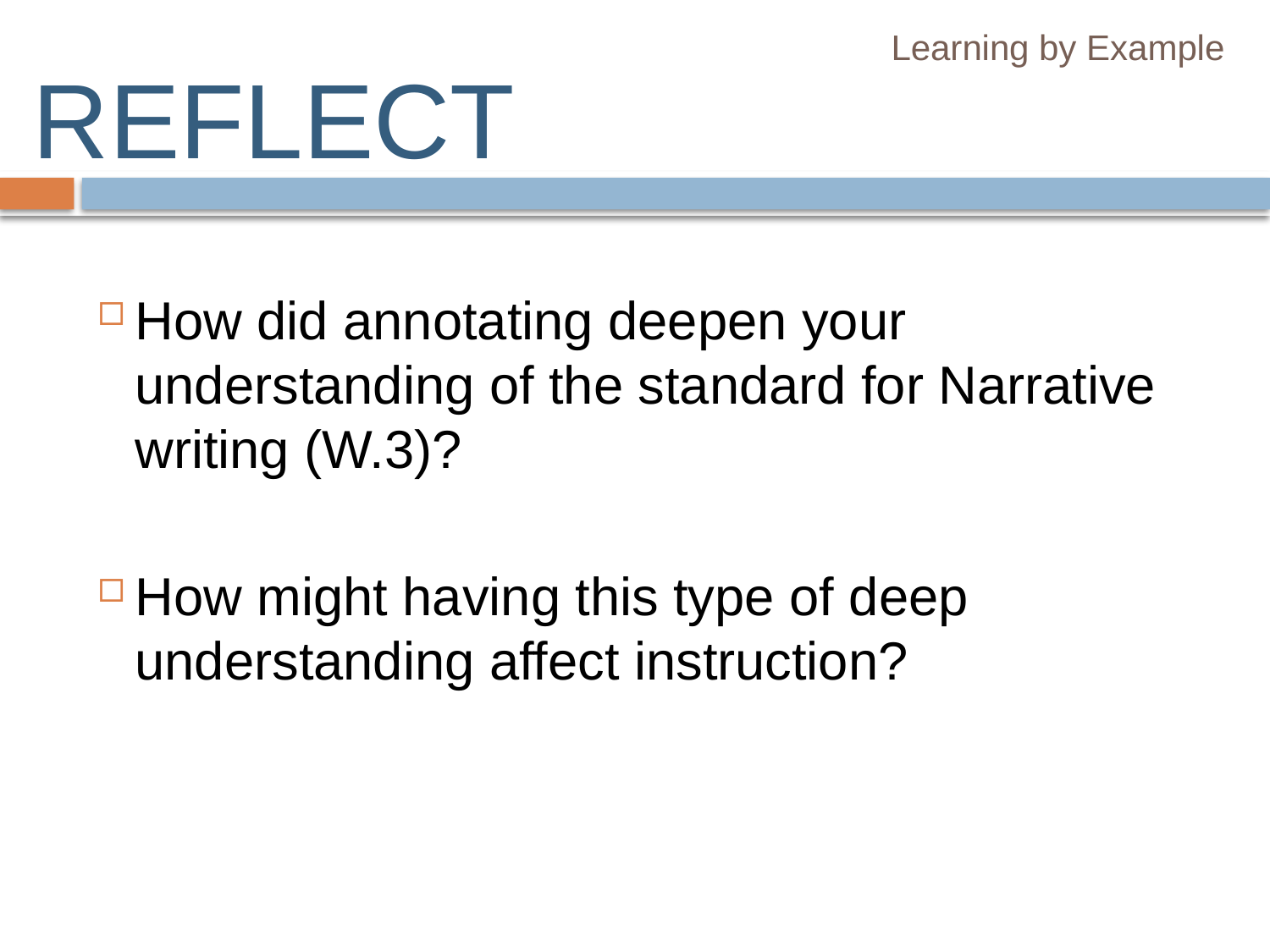

# Learning by Example
REFLECT

How did annotating deepen your understanding of the standard for Narrative writing (W.3)?

How might having this type of deep understanding affect instruction?